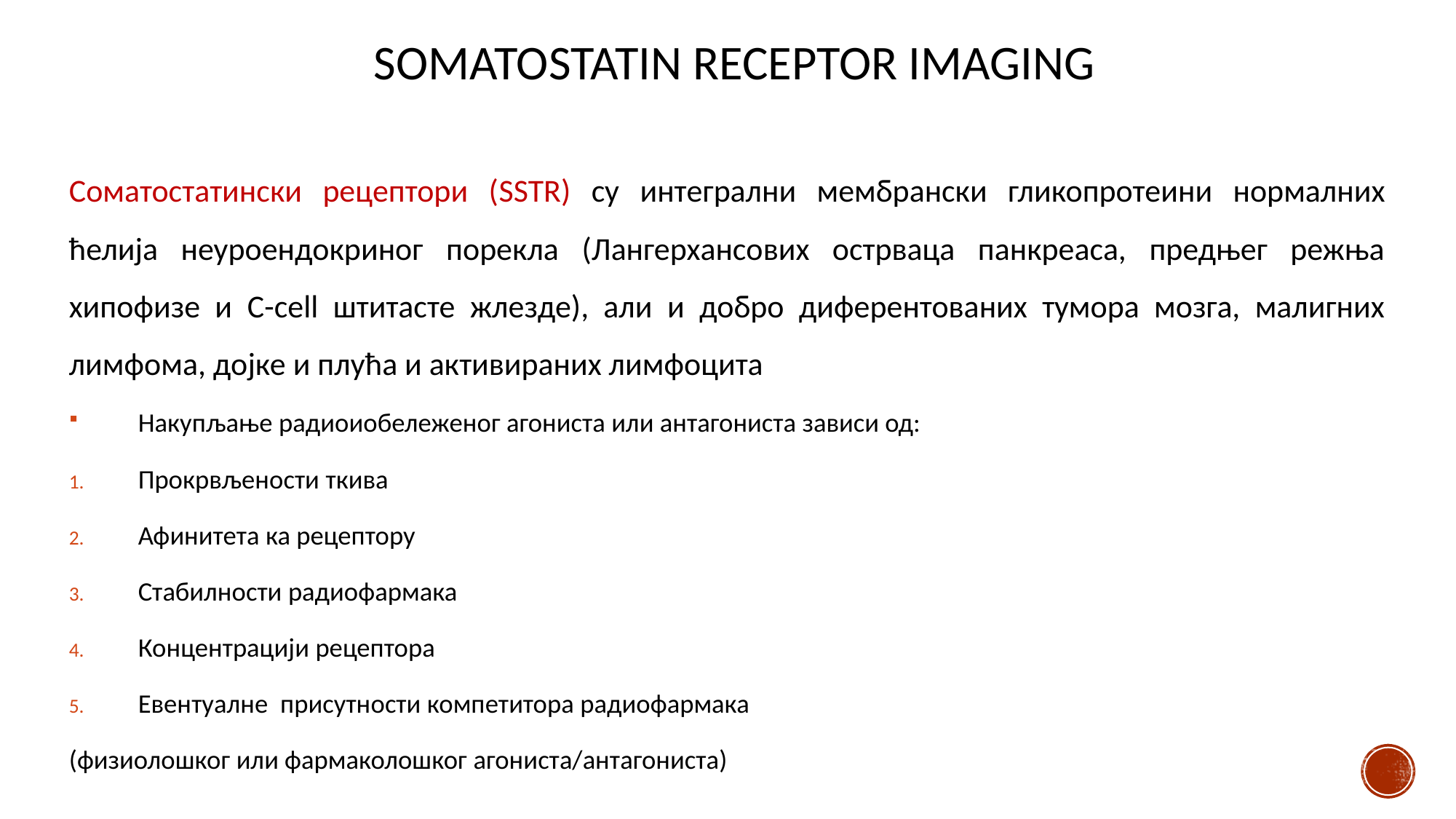

# Somatostatin Receptor Imaging
Соматостатински рецептори (SSTR) су интегрални мембрански гликопротеини нормалних ћелија неуроендокриног порекла (Лангерхансових острваца панкреаса, предњег режња хипофизе и C-cell штитасте жлезде), али и добро диферентованих тумора мозга, малигних лимфома, дојке и плућа и активираних лимфоцита
Накупљање радиоиобележеног агониста или антагониста зависи од:
Прокрвљености ткива
Афинитета ка рецептору
Стабилности радиофармака
Концентрацији рецептора
Евентуалне  присутности компетитора радиофармака
(физиолошког или фармаколошког агониста/антагониста)